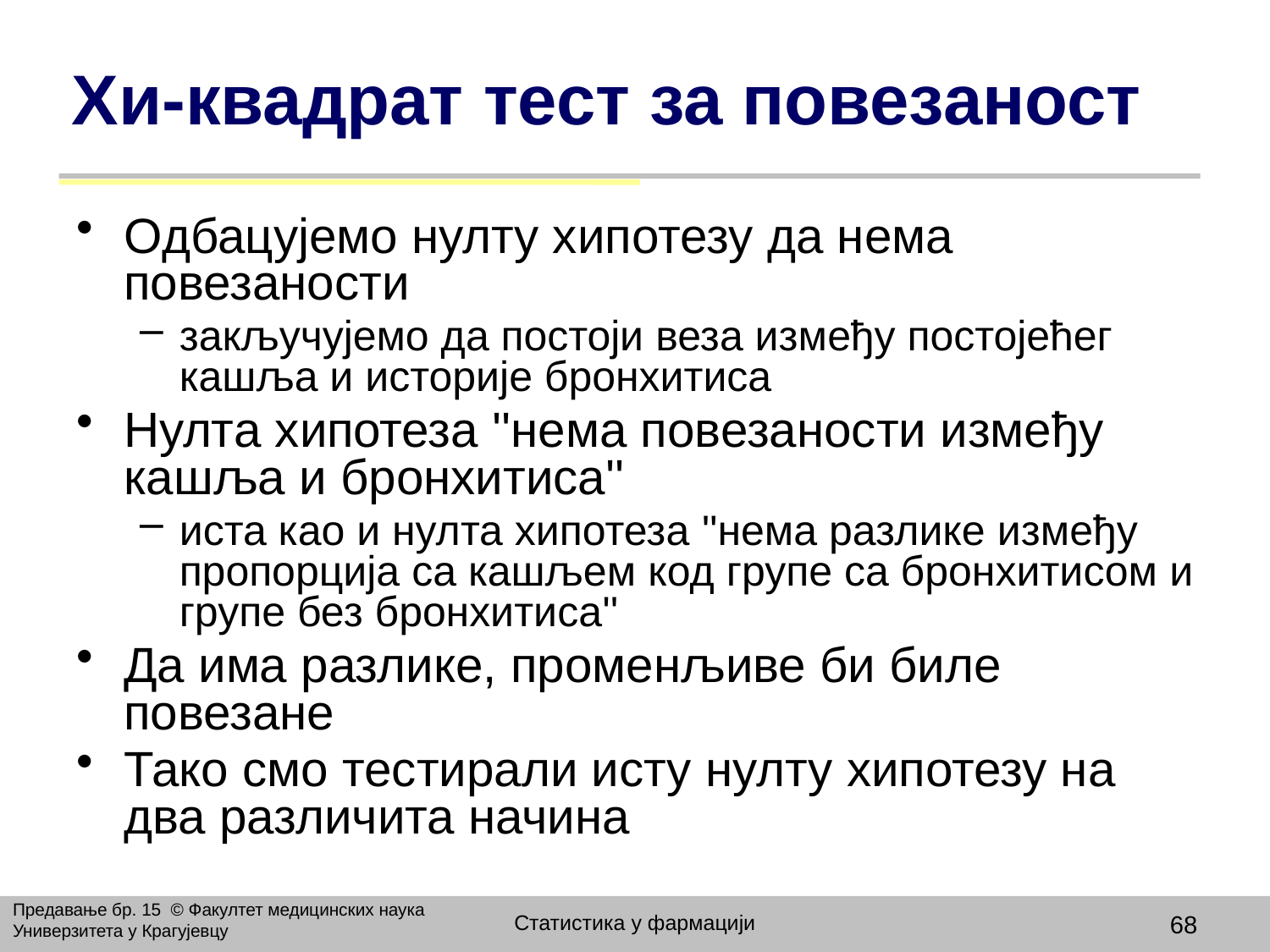

# Хи-квадрат тест за повезаност
Одбацујемо нулту хипотезу да нема  повезаности
закључујемо да постоји веза између постојећег кашља и историје бронхитиса
Нулта хипотеза ''нема повезаности између кашља и бронхитиса''
иста као и нулта хипотеза ''нема разлике између пропорција са кашљем код групе са бронхитисом и групе без бронхитиса''
Да има разлике, променљиве би биле повезане
Тако смо тестирали исту нулту хипотезу на два различита начина
Предавање бр. 15  © Факултет медицинских наука Универзитета у Крагујевцу
Статистика у фармацији
68